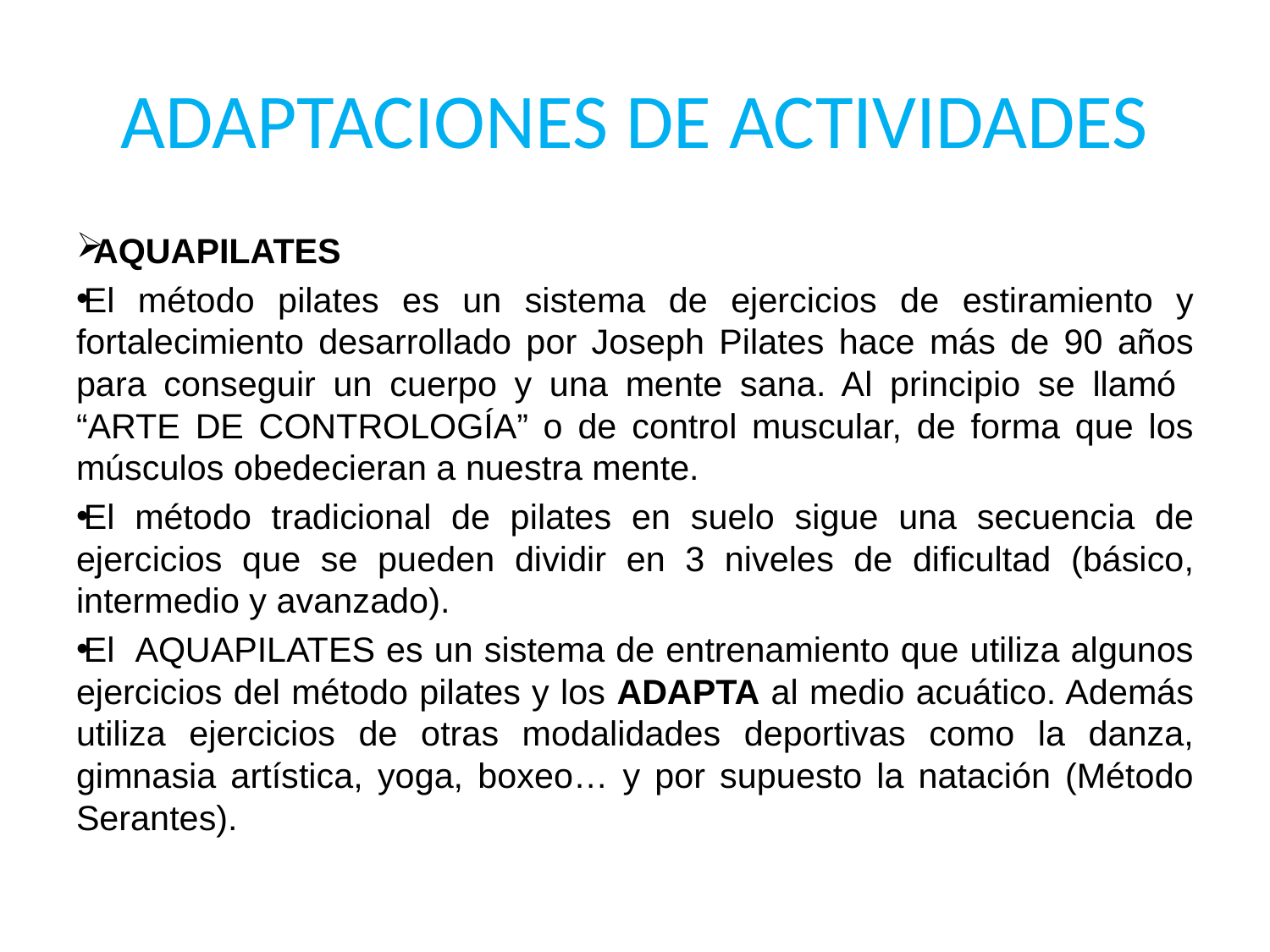

# ADAPTACIONES DE ACTIVIDADES
AQUAPILATES
El método pilates es un sistema de ejercicios de estiramiento y fortalecimiento desarrollado por Joseph Pilates hace más de 90 años para conseguir un cuerpo y una mente sana. Al principio se llamó  “ARTE DE CONTROLOGÍA” o de control muscular, de forma que los músculos obedecieran a nuestra mente.
El método tradicional de pilates en suelo sigue una secuencia de ejercicios que se pueden dividir en 3 niveles de dificultad (básico, intermedio y avanzado).
El  AQUAPILATES es un sistema de entrenamiento que utiliza algunos ejercicios del método pilates y los ADAPTA al medio acuático. Además utiliza ejercicios de otras modalidades deportivas como la danza, gimnasia artística, yoga, boxeo… y por supuesto la natación (Método Serantes).